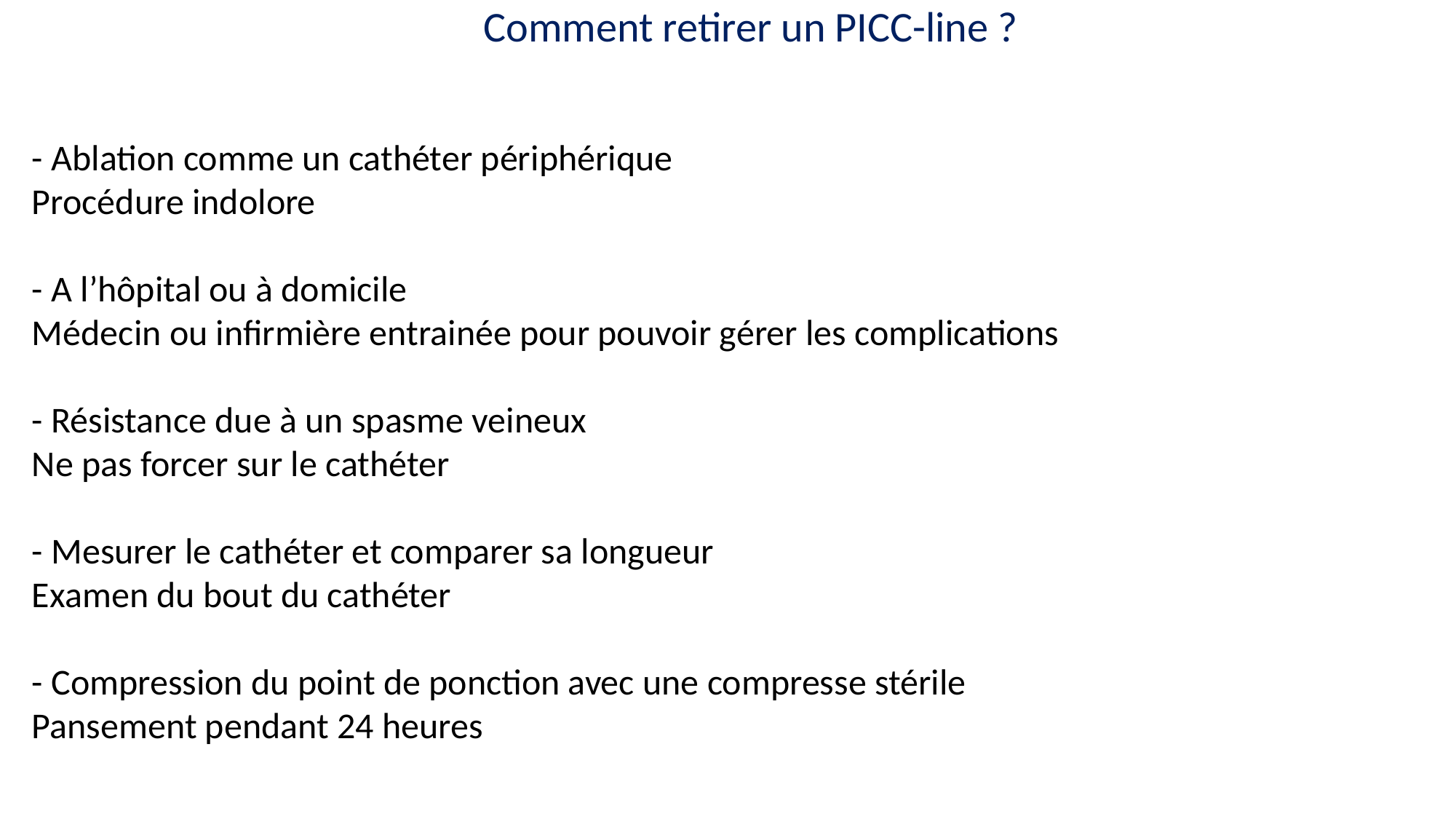

Comment retirer un PICC-line ?
- Ablation comme un cathéter périphérique
Procédure indolore

- A l’hôpital ou à domicile
Médecin ou infirmière entrainée pour pouvoir gérer les complications

- Résistance due à un spasme veineux
Ne pas forcer sur le cathéter

- Mesurer le cathéter et comparer sa longueur
Examen du bout du cathéter

- Compression du point de ponction avec une compresse stérile
Pansement pendant 24 heures